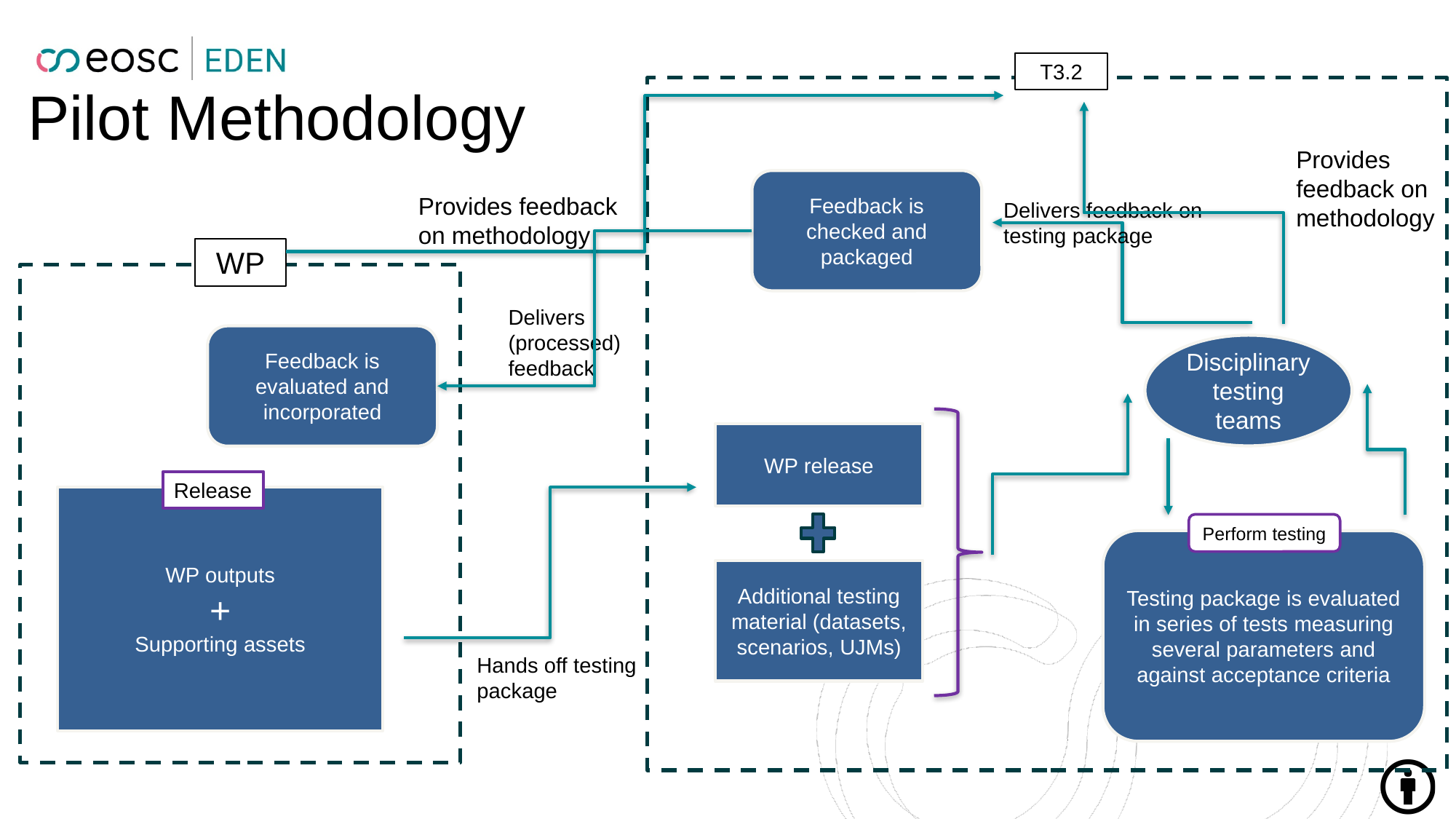

T3.2

# Pilot Methodology
Provides feedback on methodology

Feedback is checked and packaged
Provides feedback on methodology

Delivers feedback on testing package
WP

Delivers
(processed)
feedback
Feedback is evaluated and incorporated
Disciplinary testing teams

WP release
Release
WP outputs
+
Supporting assets

Perform testing
Testing package is evaluated in series of tests measuring several parameters and against acceptance criteria
Additional testing material (datasets, scenarios, UJMs)
Hands off testing package